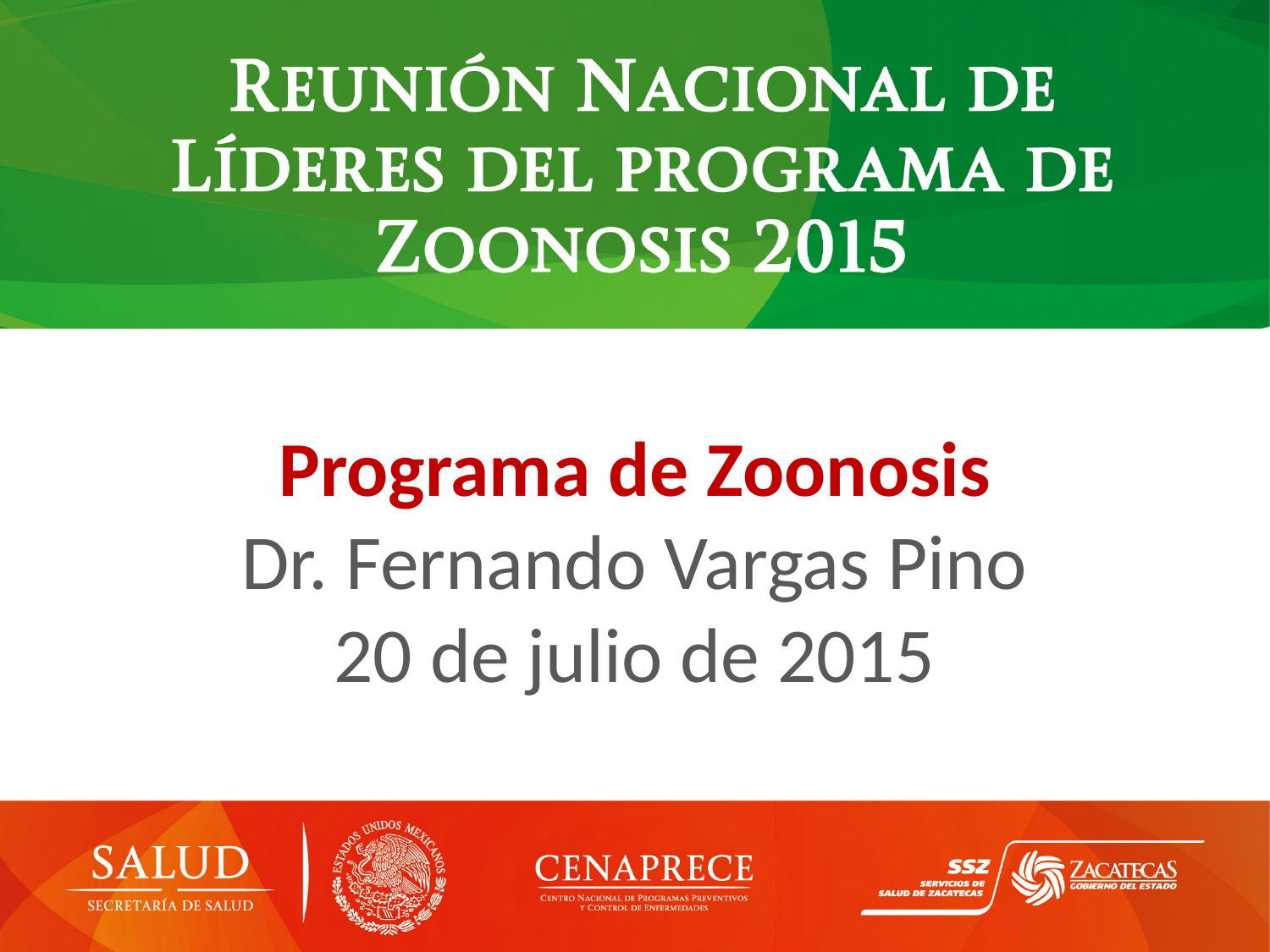

Programa de Zoonosis
Dr. Fernando Vargas Pino
20 de julio de 2015